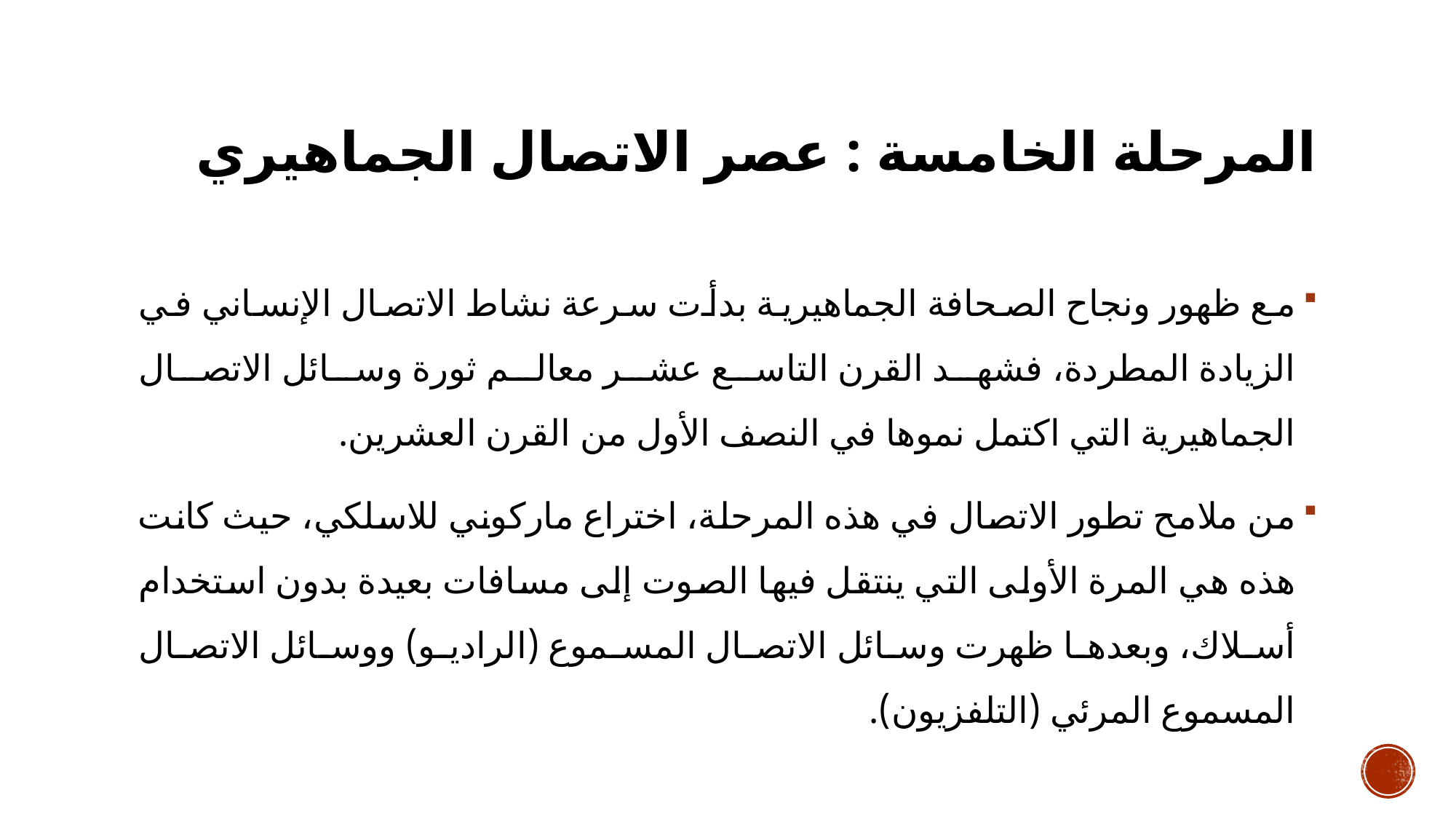

# المرحلة الخامسة : عصر الاتصال الجماهيري
مع ظهور ونجاح الصحافة الجماهيرية بدأت سرعة نشاط الاتصال الإنساني في الزيادة المطردة، فشهد القرن التاسع عشر معالم ثورة وسائل الاتصال الجماهيرية التي اكتمل نموها في النصف الأول من القرن العشرين.
من ملامح تطور الاتصال في هذه المرحلة، اختراع ماركوني للاسلكي، حيث كانت هذه هي المرة الأولى التي ينتقل فيها الصوت إلى مسافات بعيدة بدون استخدام أسلاك، وبعدها ظهرت وسائل الاتصال المسموع (الراديو) ووسائل الاتصال المسموع المرئي (التلفزيون).